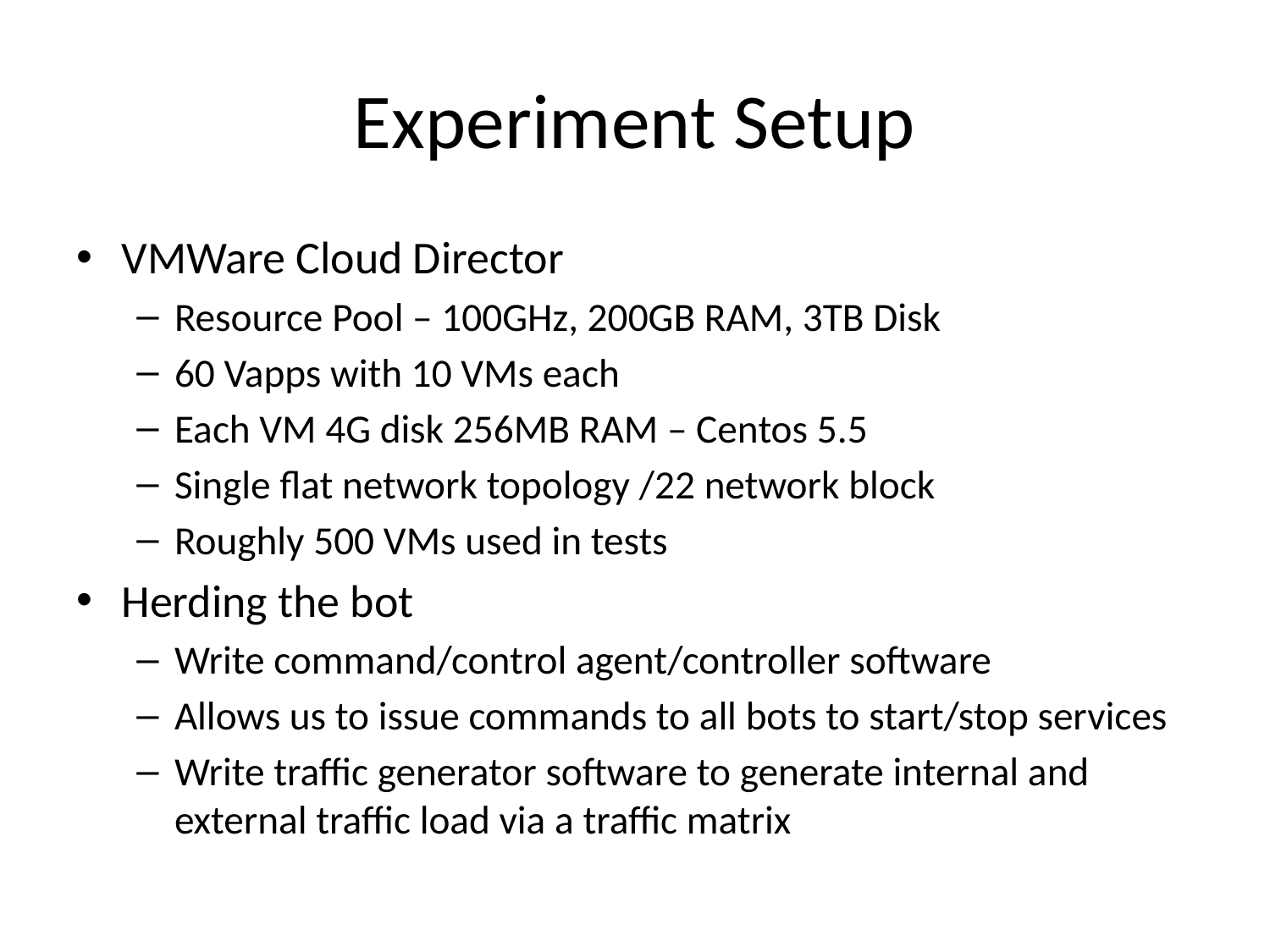

# Experiment Setup
VMWare Cloud Director
Resource Pool – 100GHz, 200GB RAM, 3TB Disk
60 Vapps with 10 VMs each
Each VM 4G disk 256MB RAM – Centos 5.5
Single flat network topology /22 network block
Roughly 500 VMs used in tests
Herding the bot
Write command/control agent/controller software
Allows us to issue commands to all bots to start/stop services
Write traffic generator software to generate internal and external traffic load via a traffic matrix